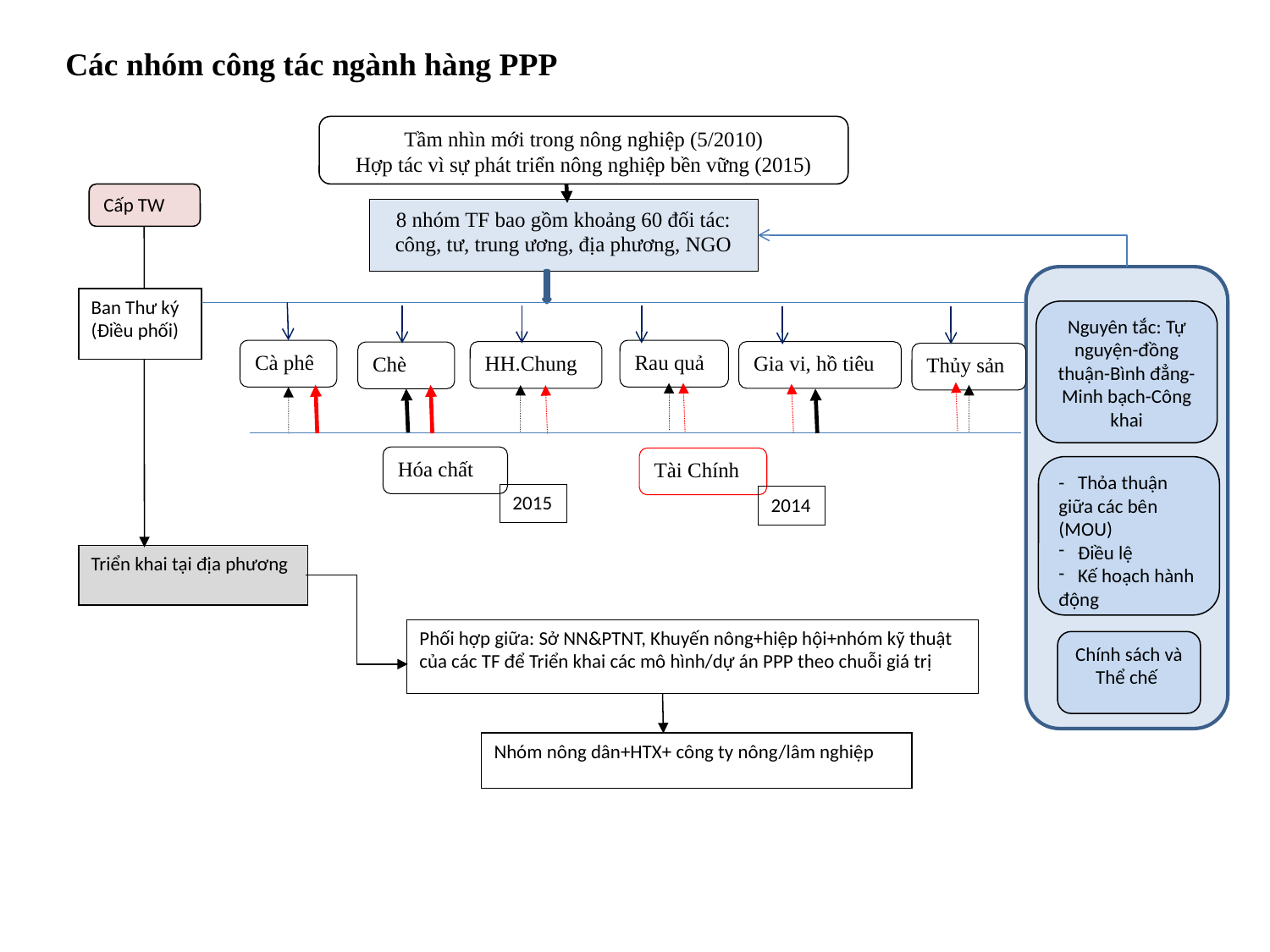

Các nhóm công tác ngành hàng PPP

Tầm nhìn mới trong nông nghiệp (5/2010)
Hợp tác vì sự phát triển nông nghiệp bền vững (2015)

Cấp TW
8 nhóm TF bao gồm khoảng 60 đối tác: công, tư, trung ương, địa phương, NGO

Ban Thư ký (Điều phối)
Nguyên tắc: Tự nguyện-đồng thuận-Bình đẳng-Minh bạch-Công khai

Cà phê
Rau quả
HH.Chung
Gia vi, hồ tiêu
Chè
Thủy sản
Hóa chất

Tài Chính
-   Thỏa thuận giữa các bên (MOU)
   Điều lệ
   Kế hoạch hành động
2015
2014
Triển khai tại địa phương
Phối hợp giữa: Sở NN&PTNT, Khuyến nông+hiệp hội+nhóm kỹ thuật của các TF để Triển khai các mô hình/dự án PPP theo chuỗi giá trị
Chính sách và Thể chế
Nhóm nông dân+HTX+ công ty nông/lâm nghiệp